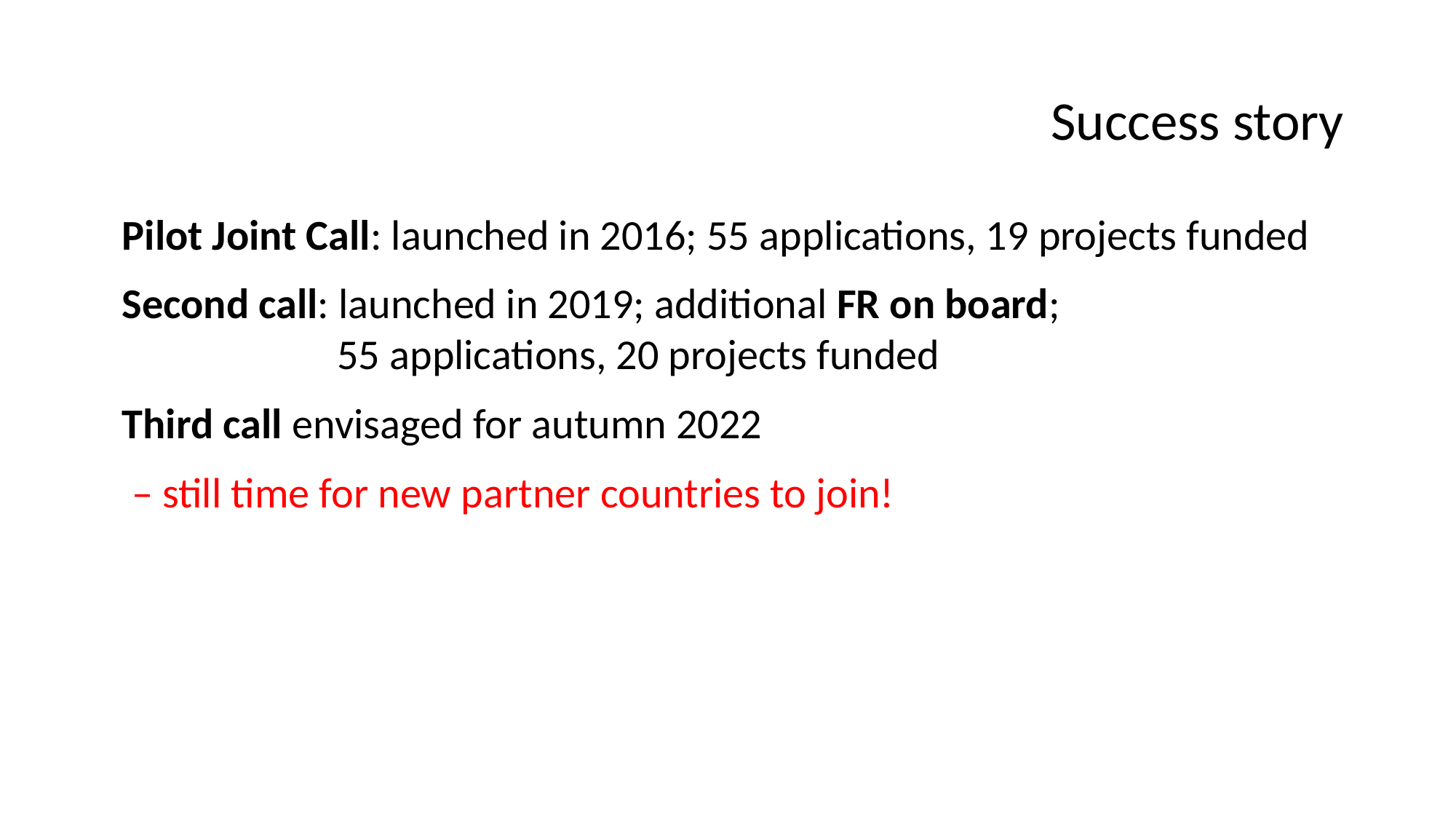

# Success story
Pilot Joint Call: launched in 2016; 55 applications, 19 projects funded
Second call: launched in 2019; additional FR on board;
	           55 applications, 20 projects funded
Third call envisaged for autumn 2022
 – still time for new partner countries to join!